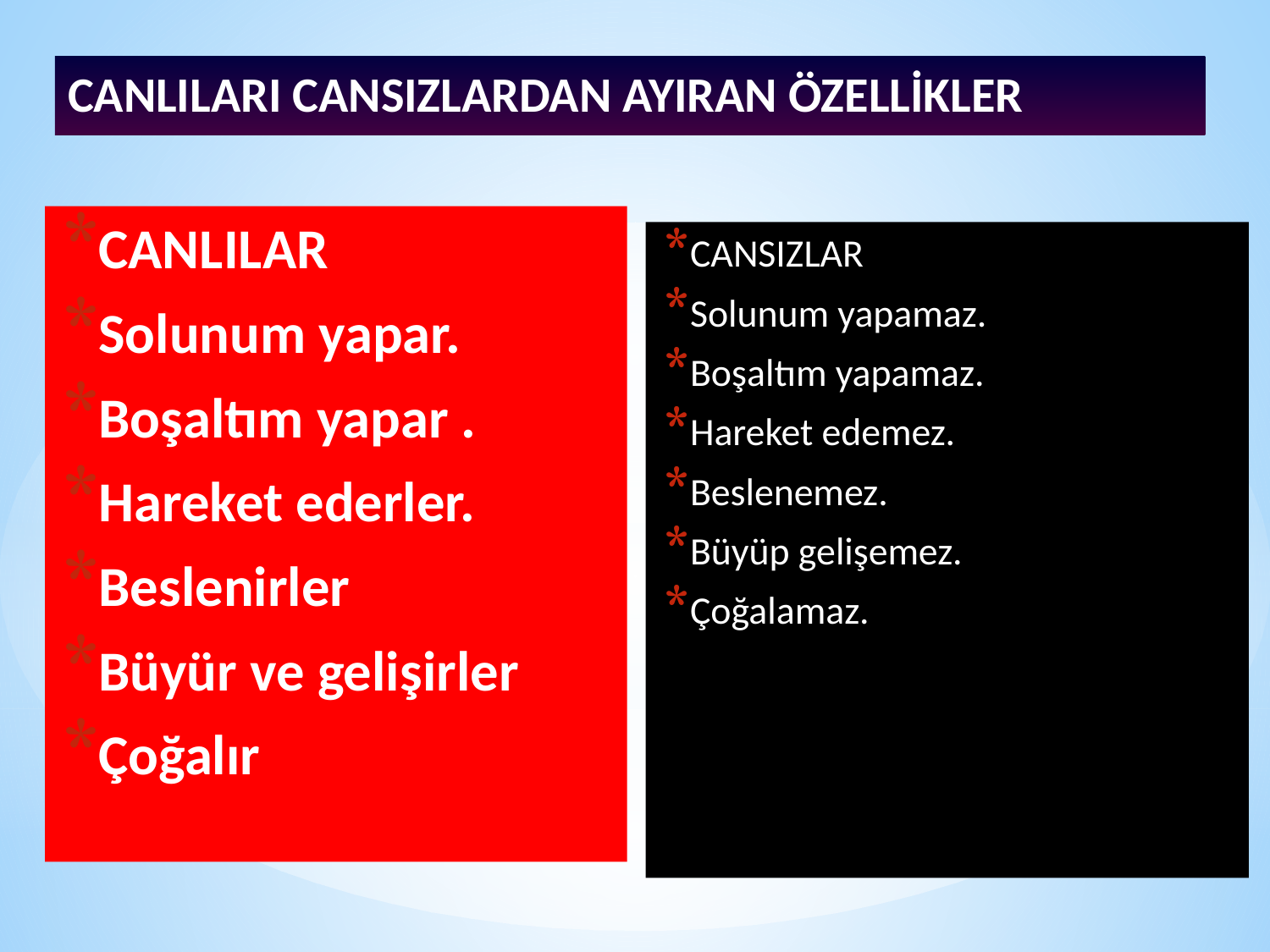

# CANLILARI CANSIZLARDAN AYIRAN ÖZELLİKLER
CANLILAR
Solunum yapar.
Boşaltım yapar .
Hareket ederler.
Beslenirler
Büyür ve gelişirler
Çoğalır

CANSIZLAR
Solunum yapamaz.
Boşaltım yapamaz.
Hareket edemez.
Beslenemez.
Büyüp gelişemez.
Çoğalamaz.